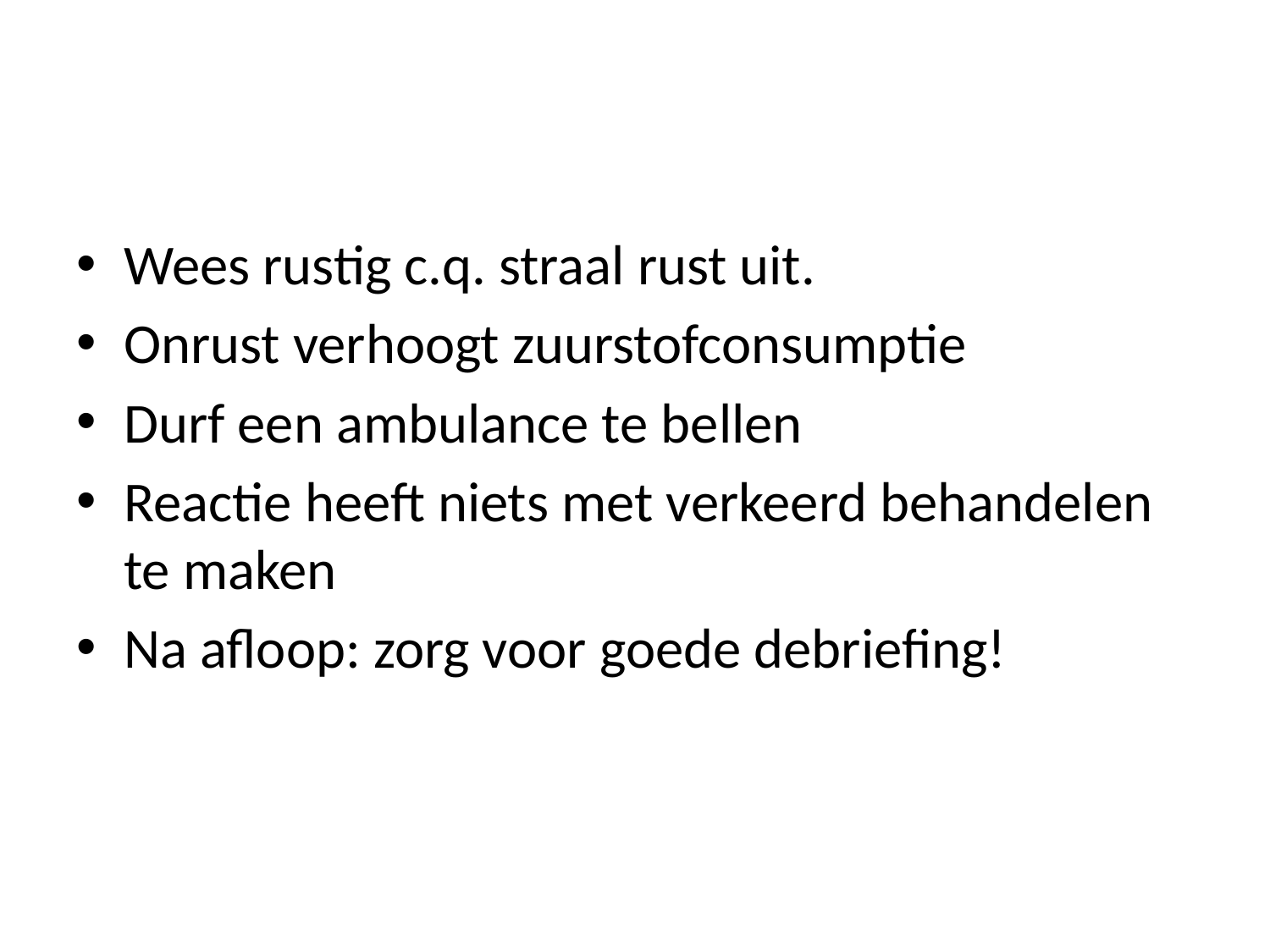

#
Wees rustig c.q. straal rust uit.
Onrust verhoogt zuurstofconsumptie
Durf een ambulance te bellen
Reactie heeft niets met verkeerd behandelen te maken
Na afloop: zorg voor goede debriefing!